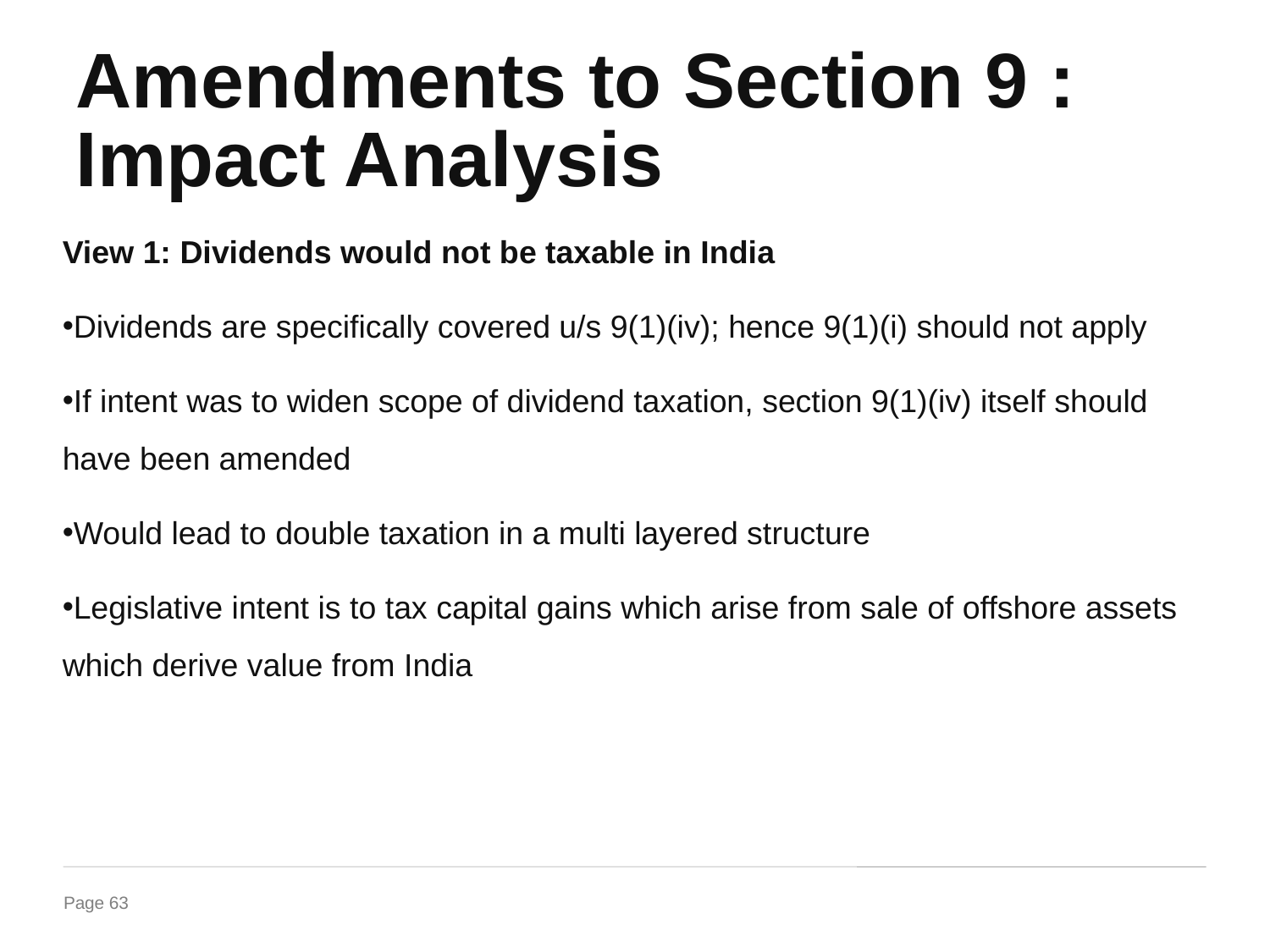

Amendments to Section 9 : Impact Analysis
View 1: Dividends would not be taxable in India
Dividends are specifically covered u/s 9(1)(iv); hence 9(1)(i) should not apply
If intent was to widen scope of dividend taxation, section 9(1)(iv) itself should have been amended
Would lead to double taxation in a multi layered structure
Legislative intent is to tax capital gains which arise from sale of offshore assets which derive value from India